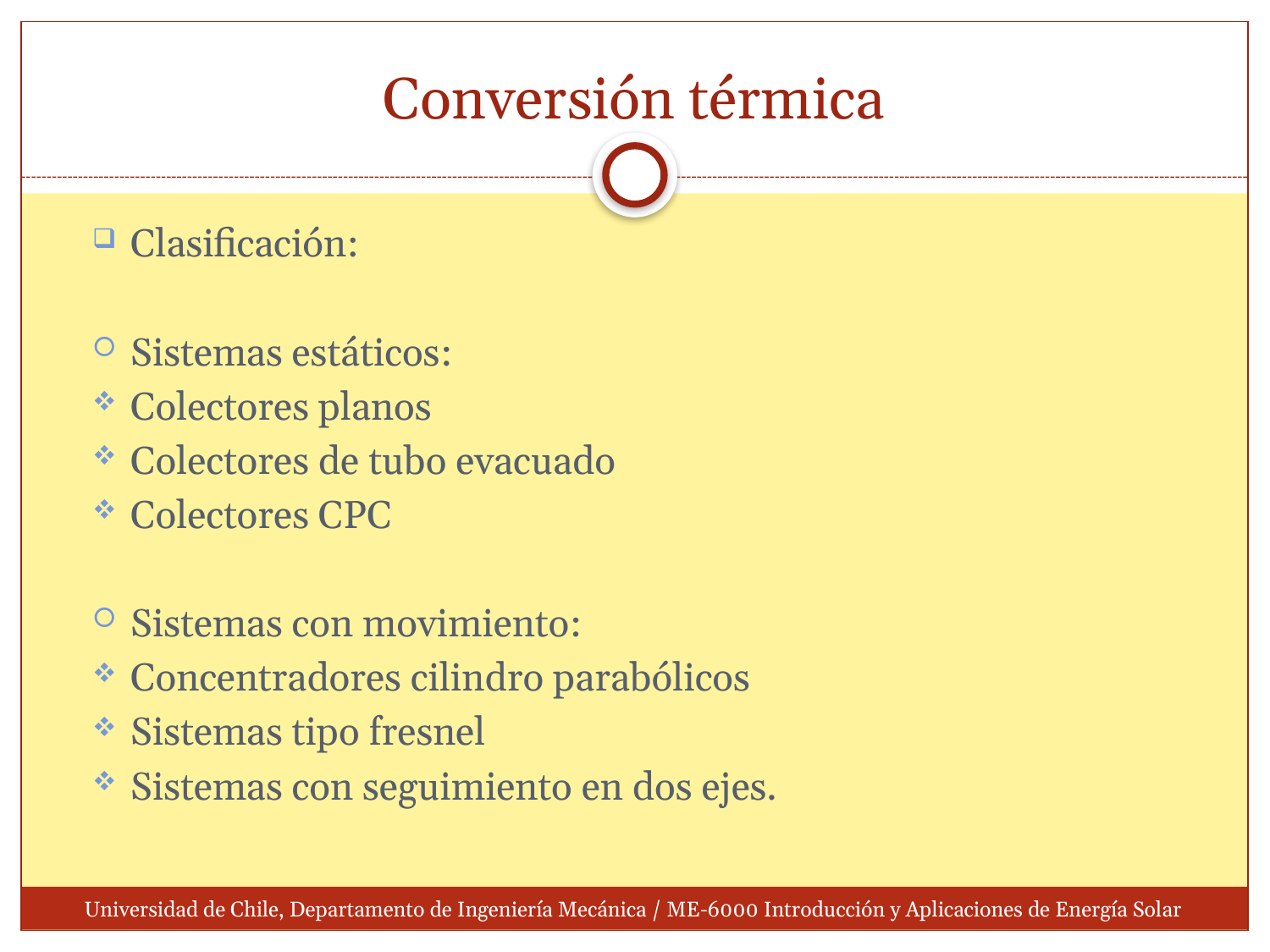

# Conversión térmica
Clasificación:

Sistemas estáticos:
Colectores planos
Colectores de tubo evacuado
Colectores CPC

Sistemas con movimiento:
Concentradores cilindro parabólicos
Sistemas tipo fresnel
Sistemas con seguimiento en dos ejes.

Universidad de Chile, Departamento de Ingeniería Mecánica / ME-6000 Introducción y Aplicaciones de Energía Solar